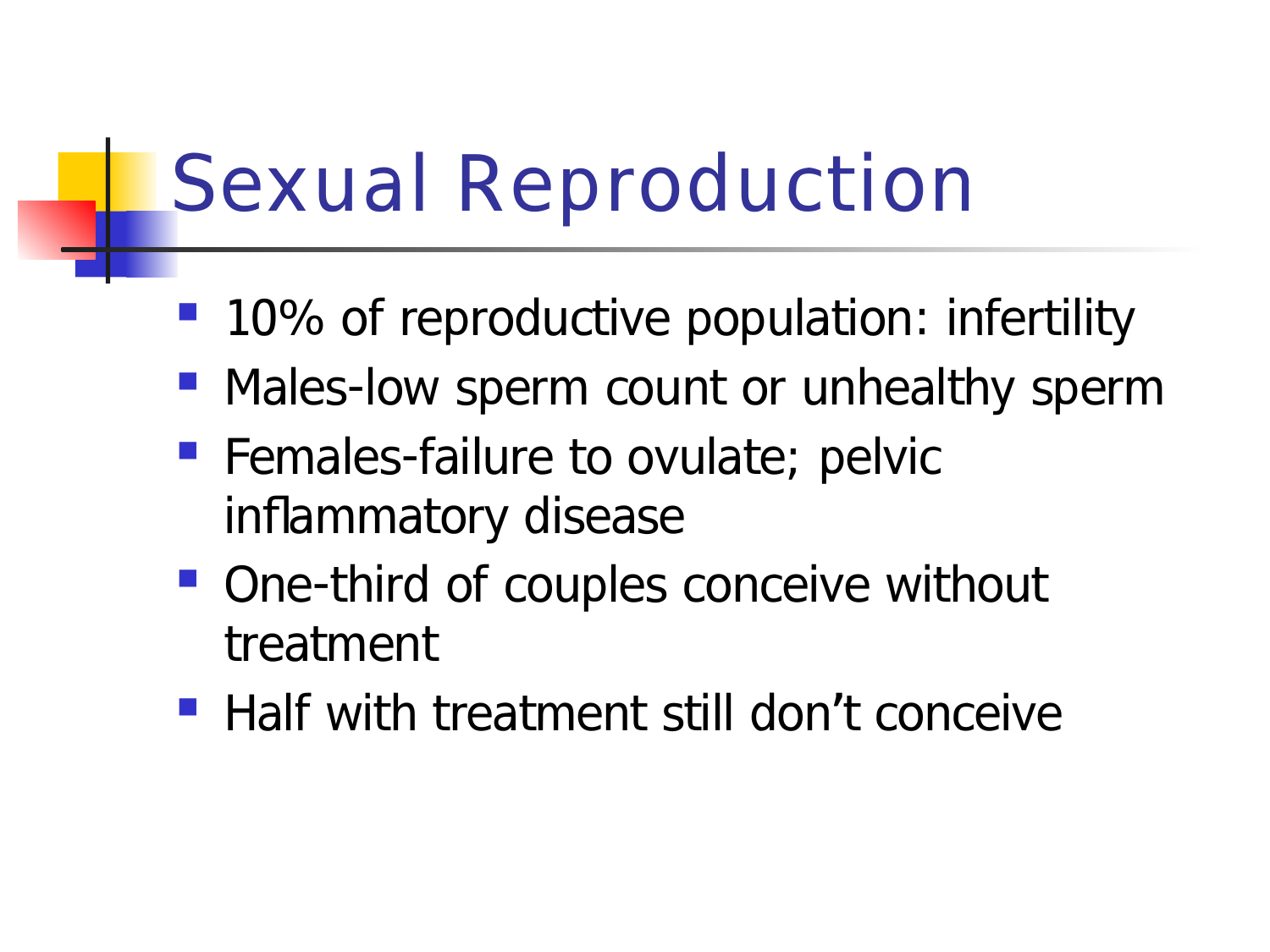

# Sexual Reproduction
10% of reproductive population: infertility
Males-low sperm count or unhealthy sperm
Females-failure to ovulate; pelvic inflammatory disease
One-third of couples conceive without treatment
Half with treatment still don’t conceive